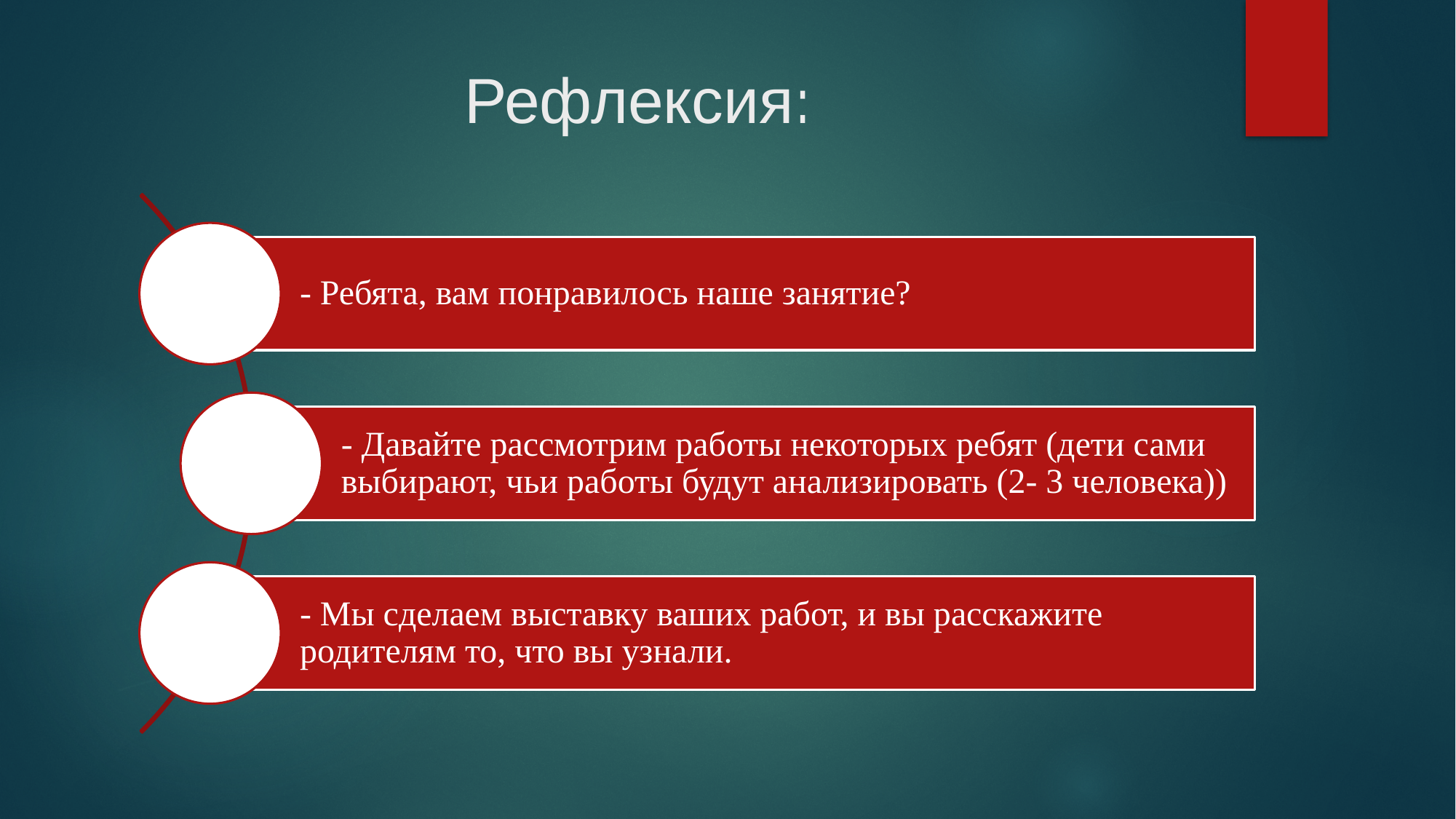

# Рефлексия:
- Ребята, вам понравилось наше занятие?
- Давайте рассмотрим работы некоторых ребят (дети сами выбирают, чьи работы будут анализировать (2- 3 человека))
- Мы сделаем выставку ваших работ, и вы расскажите родителям то, что вы узнали.